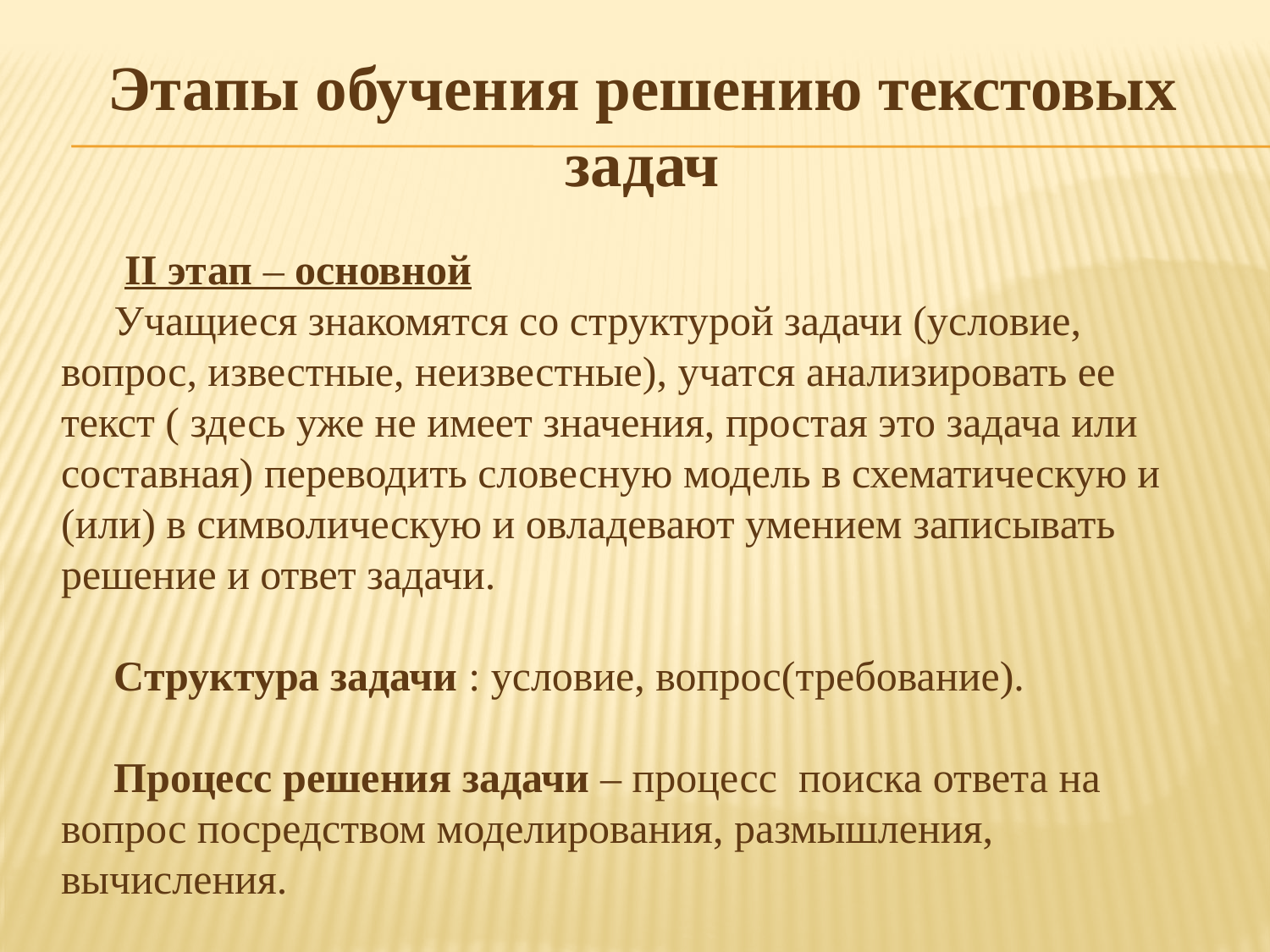

Этапы обучения решению текстовых задач
      II этап – основной
     Учащиеся знакомятся со структурой задачи (условие, вопрос, известные, неизвестные), учатся анализировать ее текст ( здесь уже не имеет значения, простая это задача или составная) переводить словесную модель в схематическую и (или) в символическую и овладевают умением записывать решение и ответ задачи.

     Структура задачи : условие, вопрос(требование).

     Процесс решения задачи – процесс  поиска ответа на вопрос посредством моделирования, размышления, вычисления.